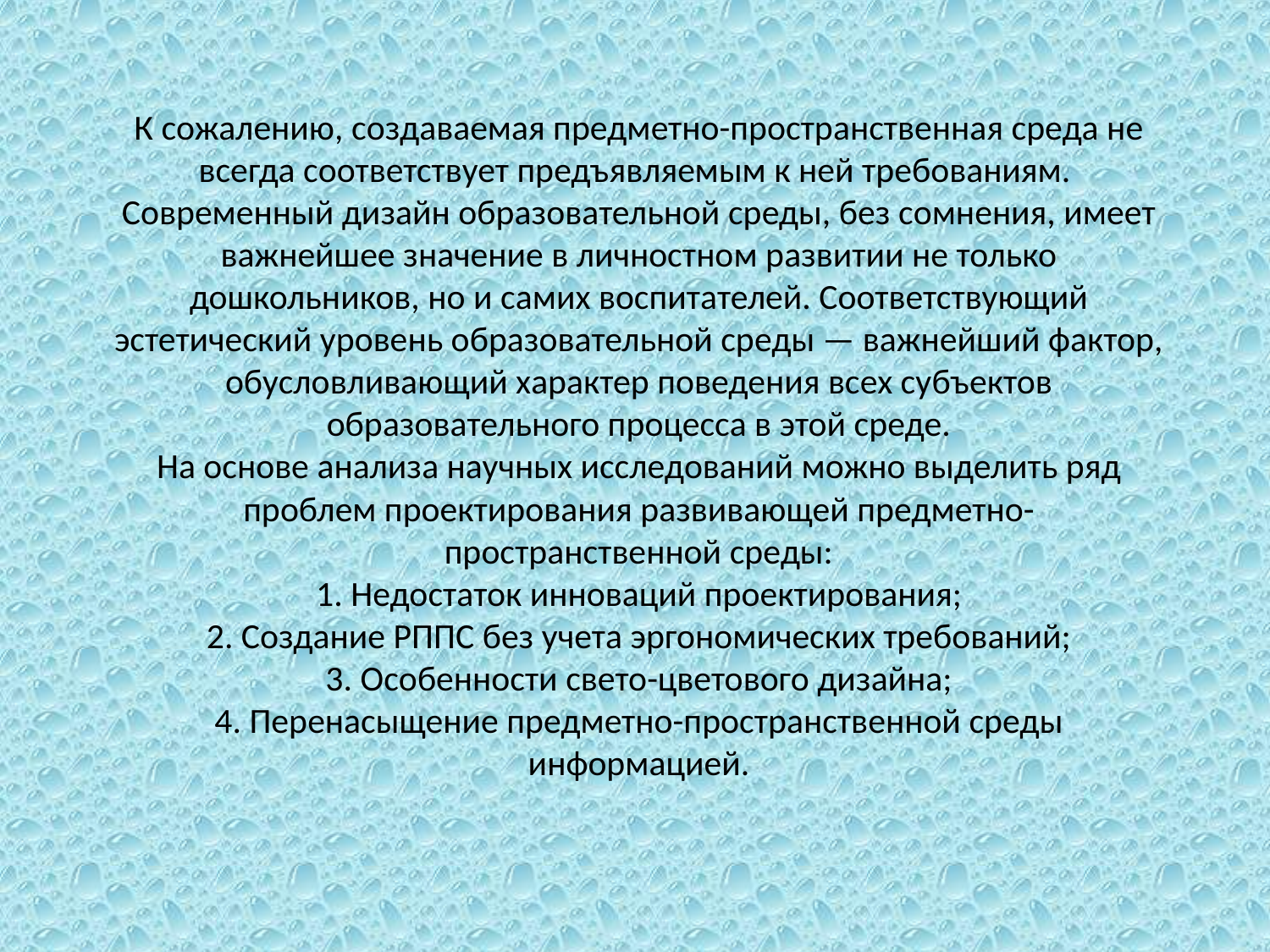

# К сожалению, создаваемая предметно-пространственная среда не всегда соответствует предъявляемым к ней требованиям. Современный дизайн образовательной среды, без сомнения, имеет важнейшее значение в личностном развитии не только дошкольников, но и самих воспитателей. Соответствующий эстетический уровень образовательной среды — важнейший фактор, обусловливающий характер поведения всех субъектов образовательного процесса в этой среде. На основе анализа научных исследований можно выделить ряд проблем проектирования развивающей предметно-пространственной среды: 1. Недостаток инноваций проектирования; 2. Создание РППС без учета эргономических требований; 3. Особенности свето-цветового дизайна; 4. Перенасыщение предметно-пространственной среды информацией.